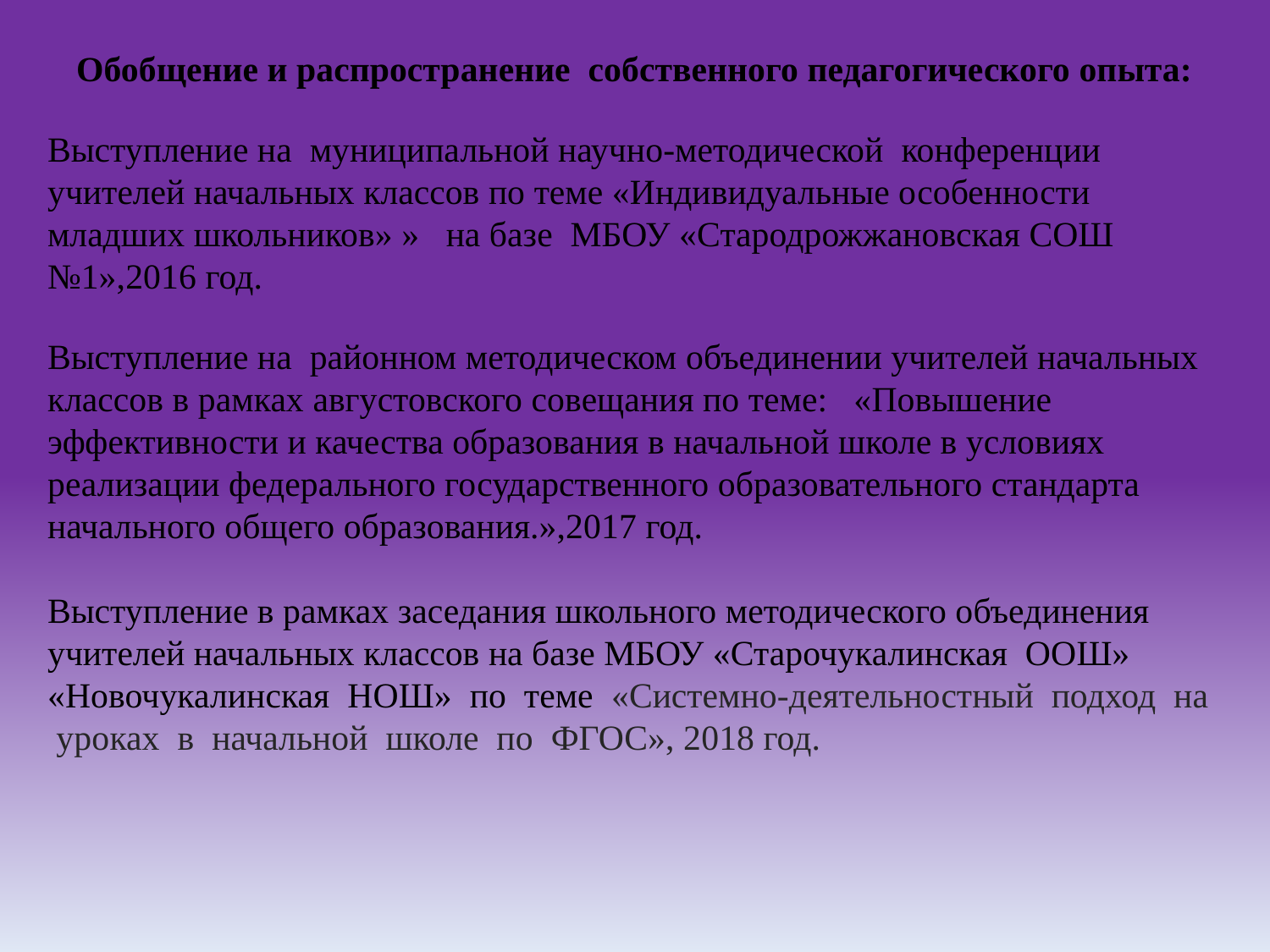

Обобщение и распространение  собственного педагогического опыта:

Выступление на  муниципальной научно-методической  конференции учителей начальных классов по теме «Индивидуальные особенности младших школьников» »   на базе  МБОУ «Стародрожжановская СОШ №1»,2016 год.

Выступление на  районном методическом объединении учителей начальных классов в рамках августовского совещания по теме:   «Повышение эффективности и качества образования в начальной школе в условиях реализации федерального государственного образовательного стандарта начального общего образования.»,2017 год.

Выступление в рамках заседания школьного методического объединения  учителей начальных классов на базе МБОУ «Старочукалинская  ООШ» «Новочукалинская  НОШ»  по  теме  «Системно-деятельностный  подход  на  уроках  в  начальной  школе  по  ФГОС», 2018 год.